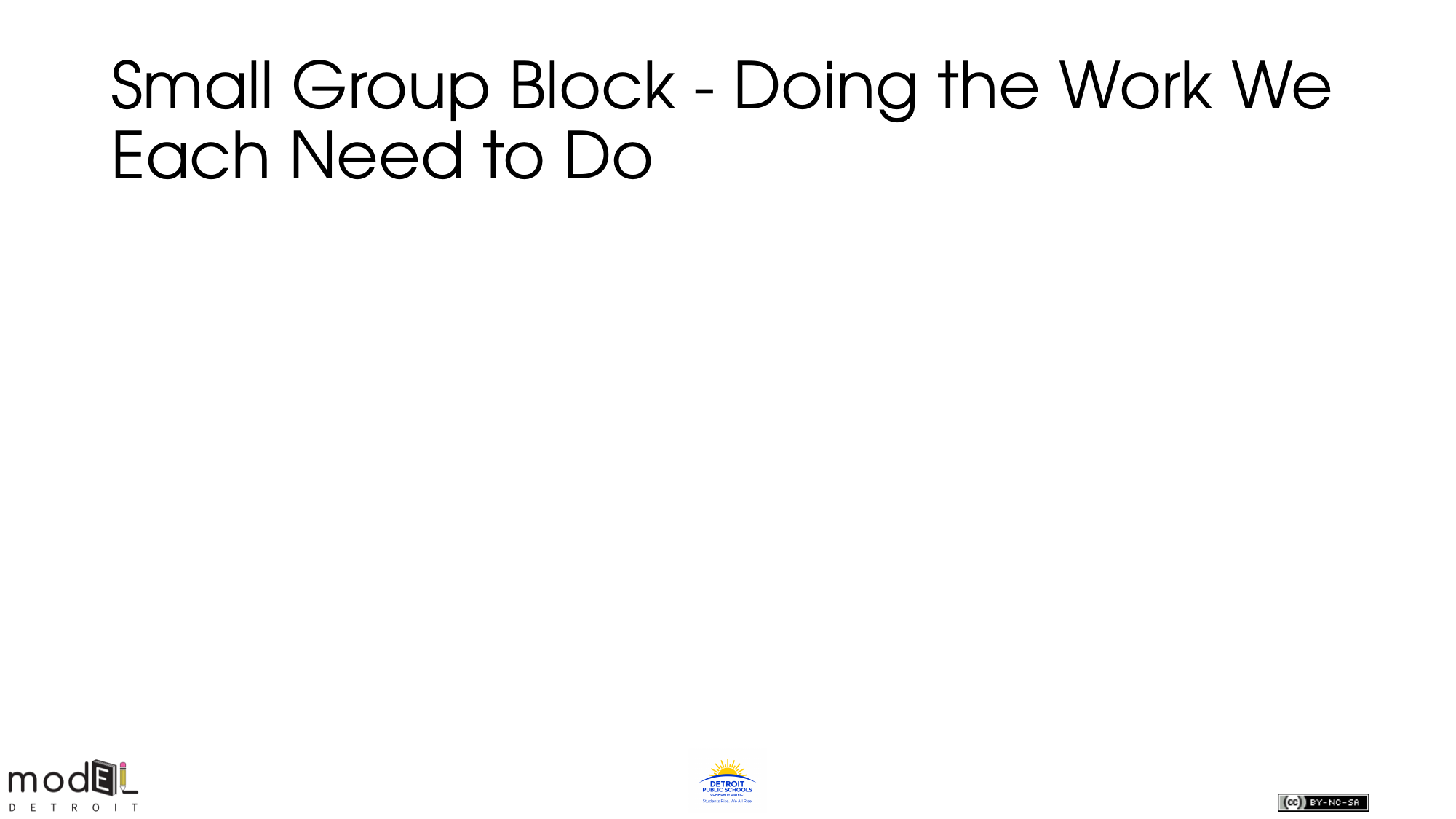

# Small Group Block - Doing the Work We Each Need to Do